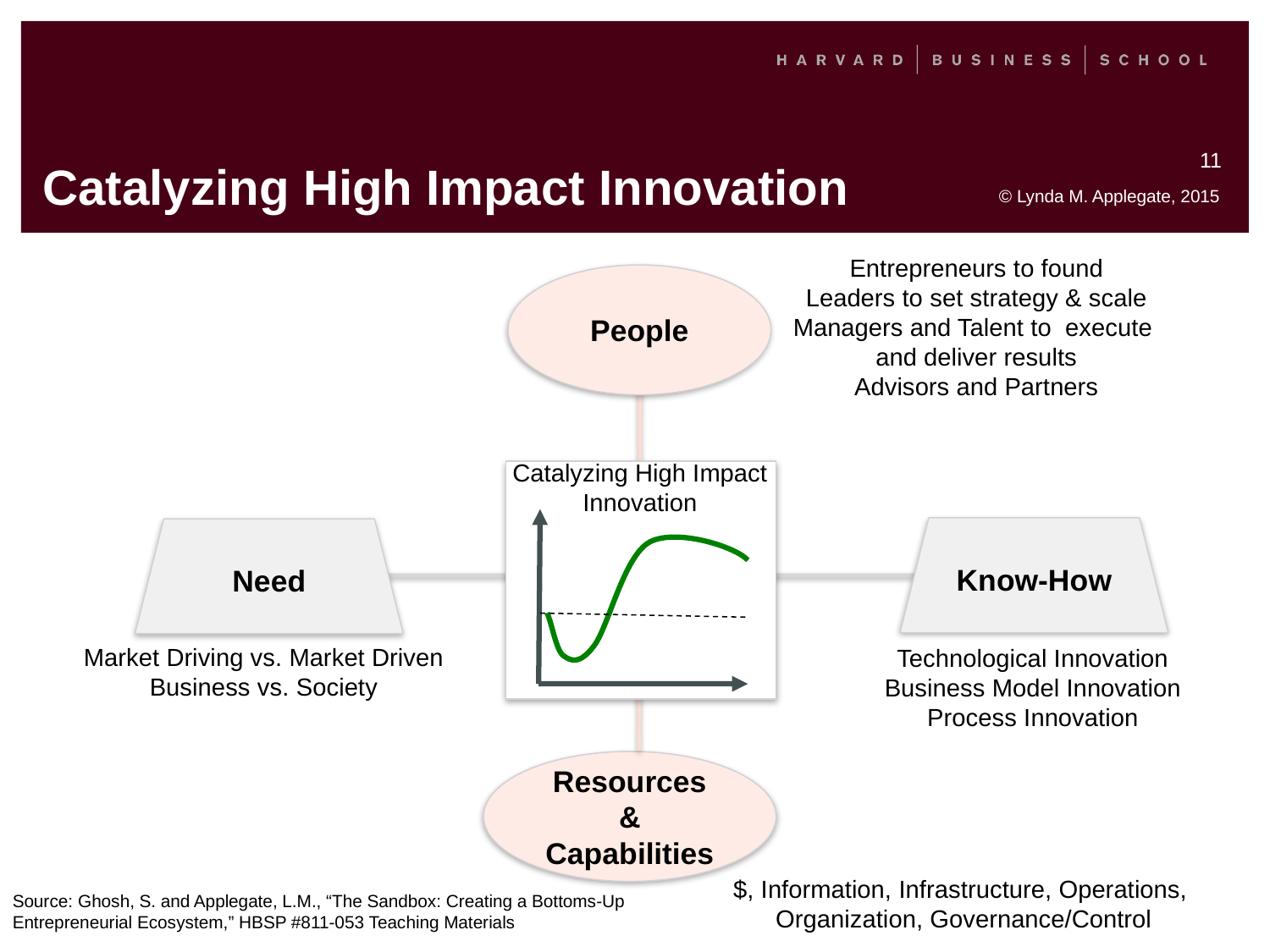

# Catalyzing High Impact Innovation
11
Entrepreneurs to found
Leaders to set strategy & scale
Managers and Talent to  execute
and deliver results
Advisors and Partners
People
Catalyzing High Impact Innovation

Know-How
Need

Market Driving vs. Market Driven
Business vs. Society
Technological Innovation
Business Model Innovation
Process Innovation

Resources & Capabilities
$, Information, Infrastructure, Operations,
Organization, Governance/Control
Source: Ghosh, S. and Applegate, L.M., “The Sandbox: Creating a Bottoms-Up Entrepreneurial Ecosystem,” HBSP #811-053 Teaching Materials